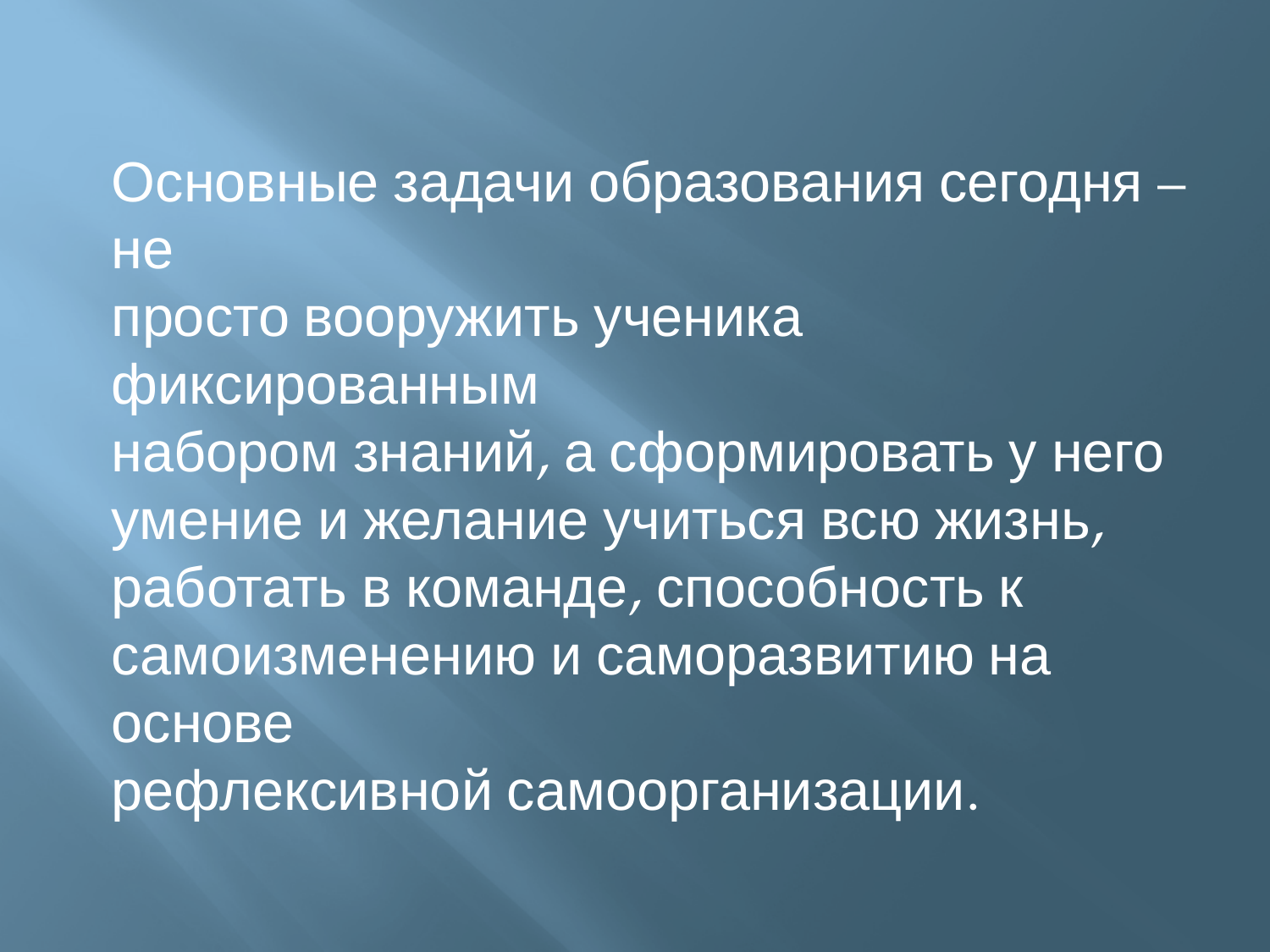

Основные задачи образования сегодня – не
просто вооружить ученика фиксированным
набором знаний, а сформировать у него
умение и желание учиться всю жизнь,
работать в команде, способность к
самоизменению и саморазвитию на основе
рефлексивной самоорганизации.